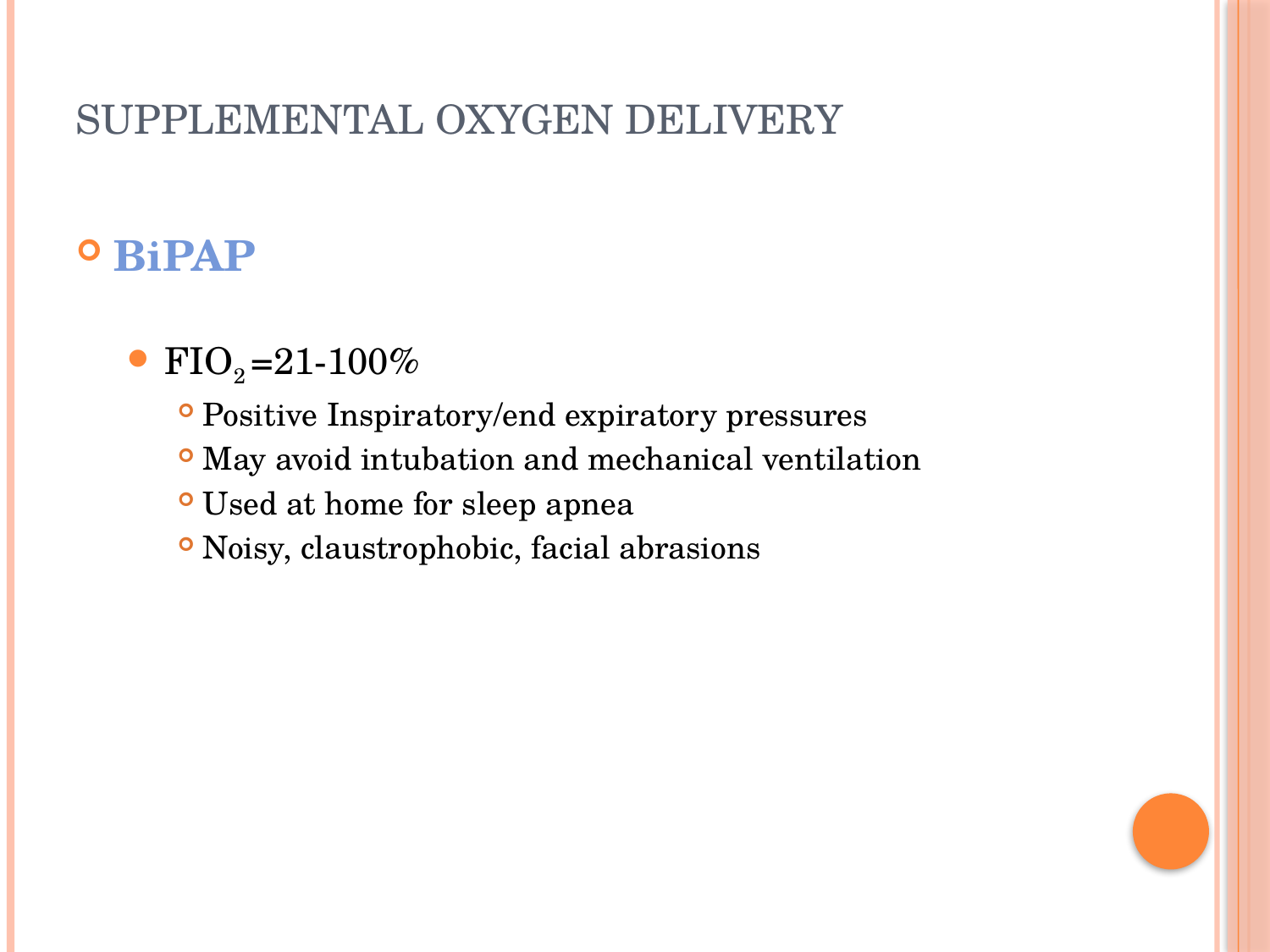

# Supplemental Oxygen Delivery
BiPAP

FIO2 =21-100%
Positive Inspiratory/end expiratory pressures
May avoid intubation and mechanical ventilation
Used at home for sleep apnea
Noisy, claustrophobic, facial abrasions